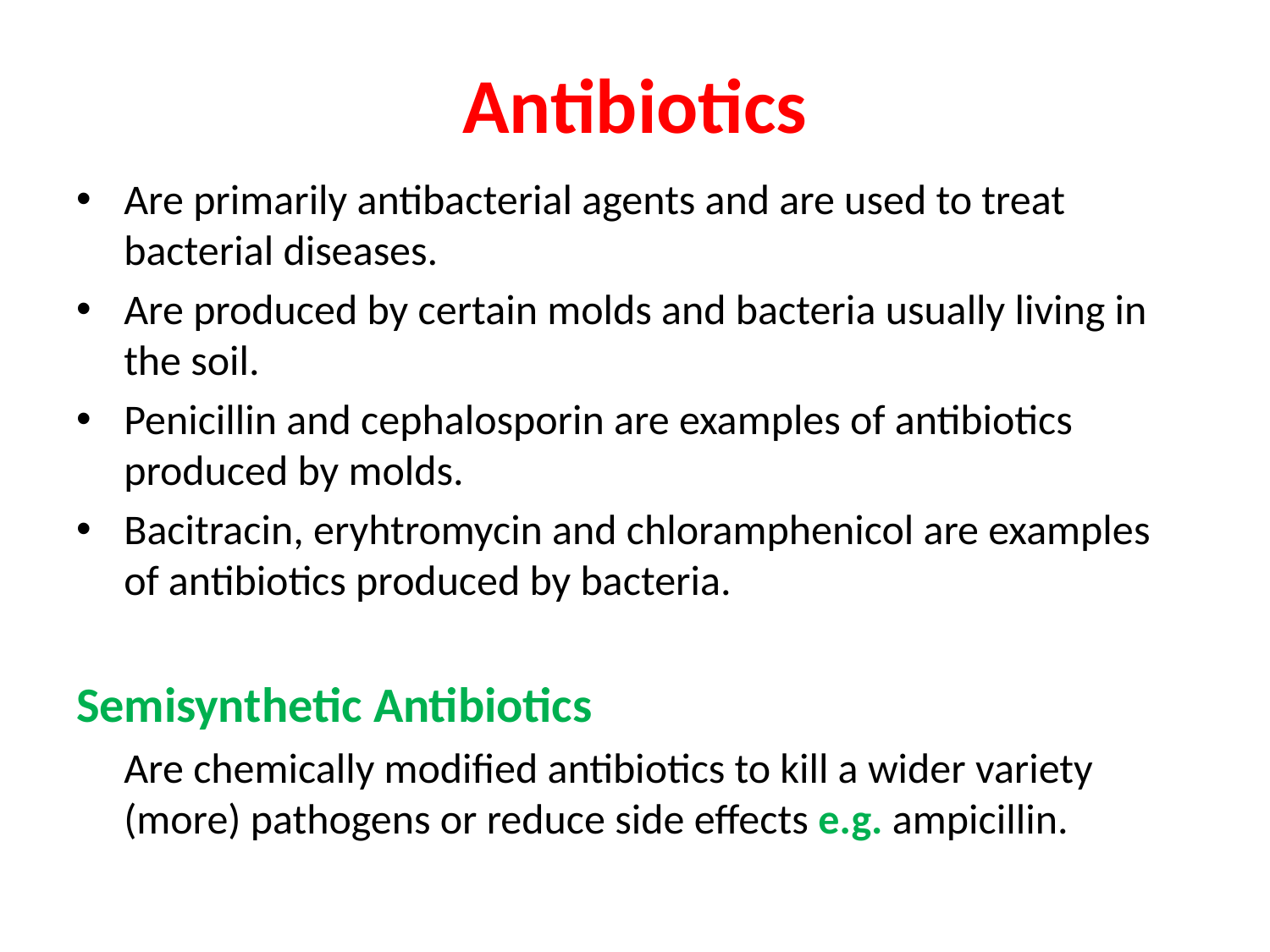

# Antibiotics
Are primarily antibacterial agents and are used to treat bacterial diseases.
Are produced by certain molds and bacteria usually living in the soil.
Penicillin and cephalosporin are examples of antibiotics produced by molds.
Bacitracin, eryhtromycin and chloramphenicol are examples of antibiotics produced by bacteria.

Semisynthetic Antibiotics
     Are chemically modified antibiotics to kill a wider variety (more) pathogens or reduce side effects e.g. ampicillin.